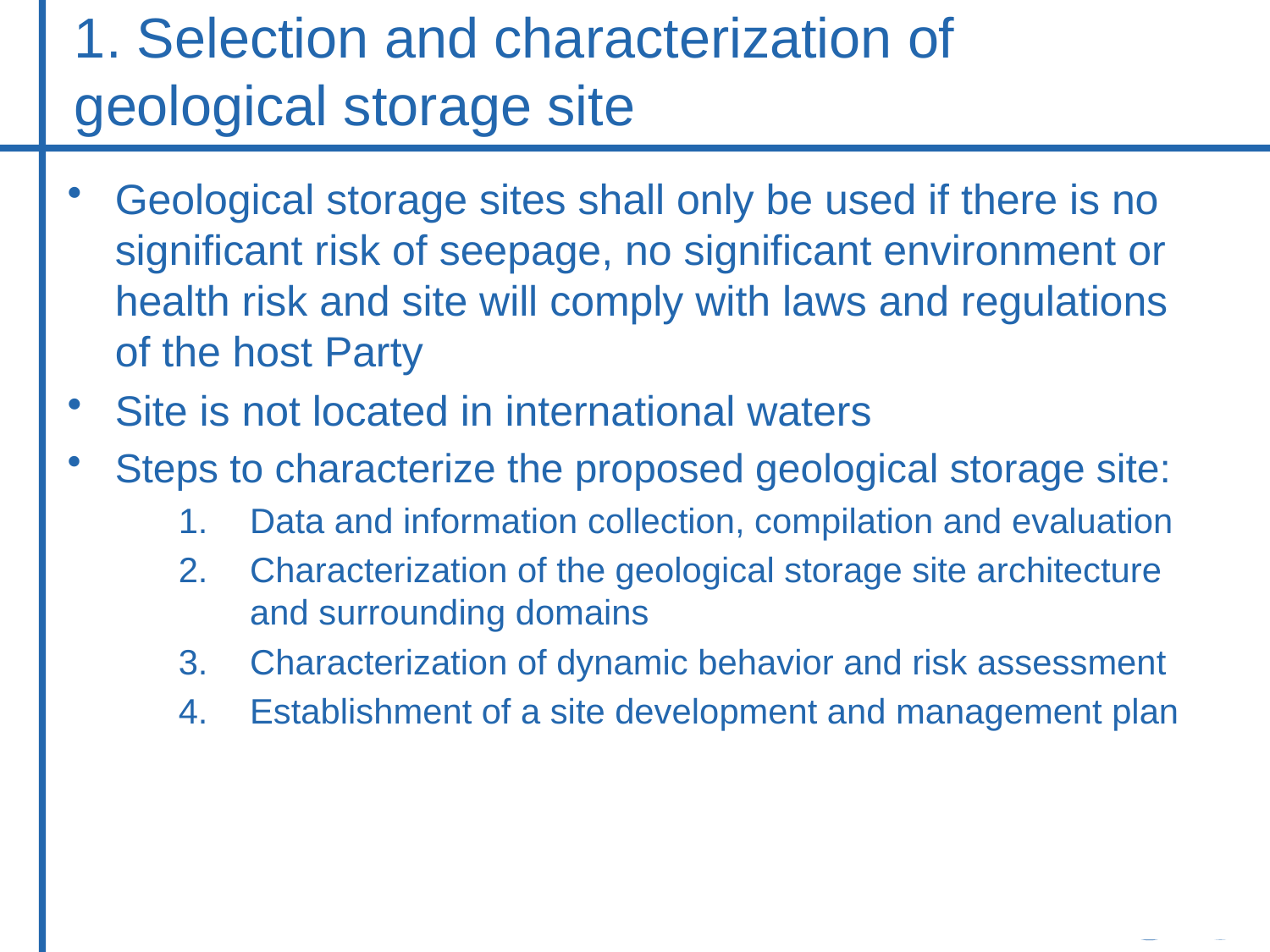

# 1. Selection and characterization of geological storage site
Geological storage sites shall only be used if there is no significant risk of seepage, no significant environment or health risk and site will comply with laws and regulations of the host Party
Site is not located in international waters
Steps to characterize the proposed geological storage site:
Data and information collection, compilation and evaluation
Characterization of the geological storage site architecture and surrounding domains
Characterization of dynamic behavior and risk assessment
Establishment of a site development and management plan